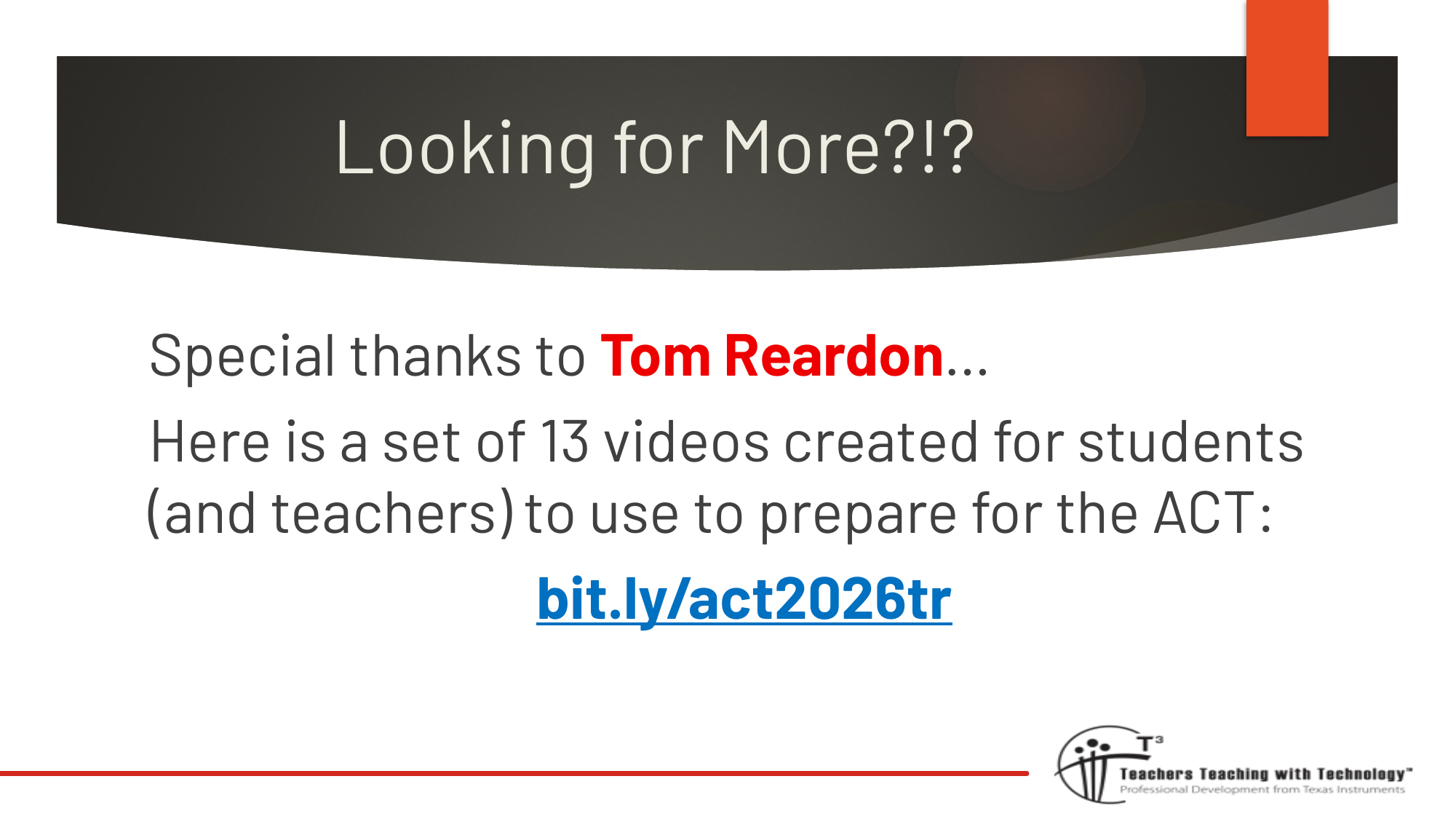

# Looking for More?!?
Special thanks to Tom Reardon…
Here is a set of 13 videos created for students (and teachers) to use to prepare for the ACT:
bit.ly/act2026tr